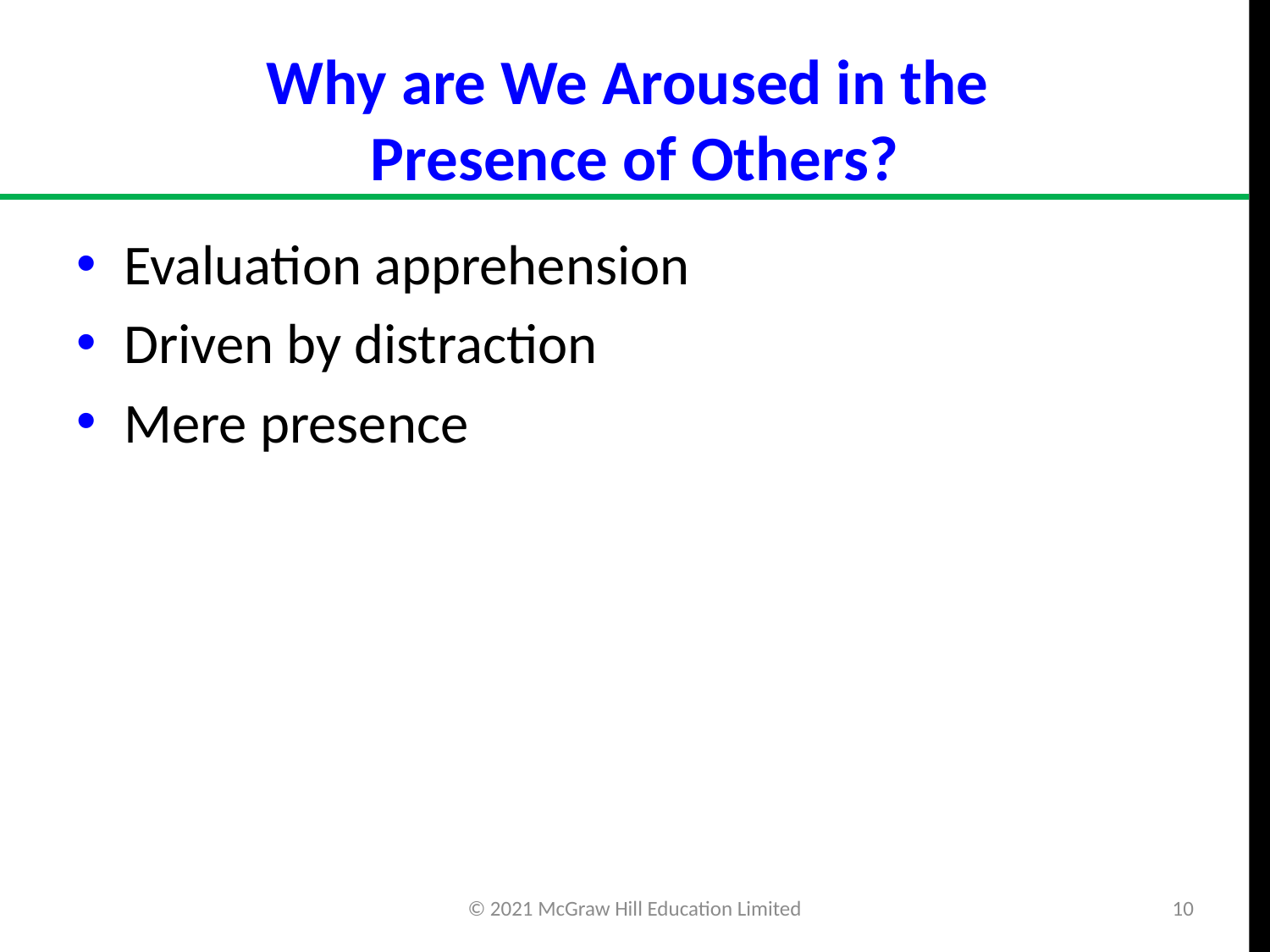

# Why are We Aroused in the Presence of Others?
Evaluation apprehension
Driven by distraction
Mere presence

© 2021 McGraw Hill Education Limited
10